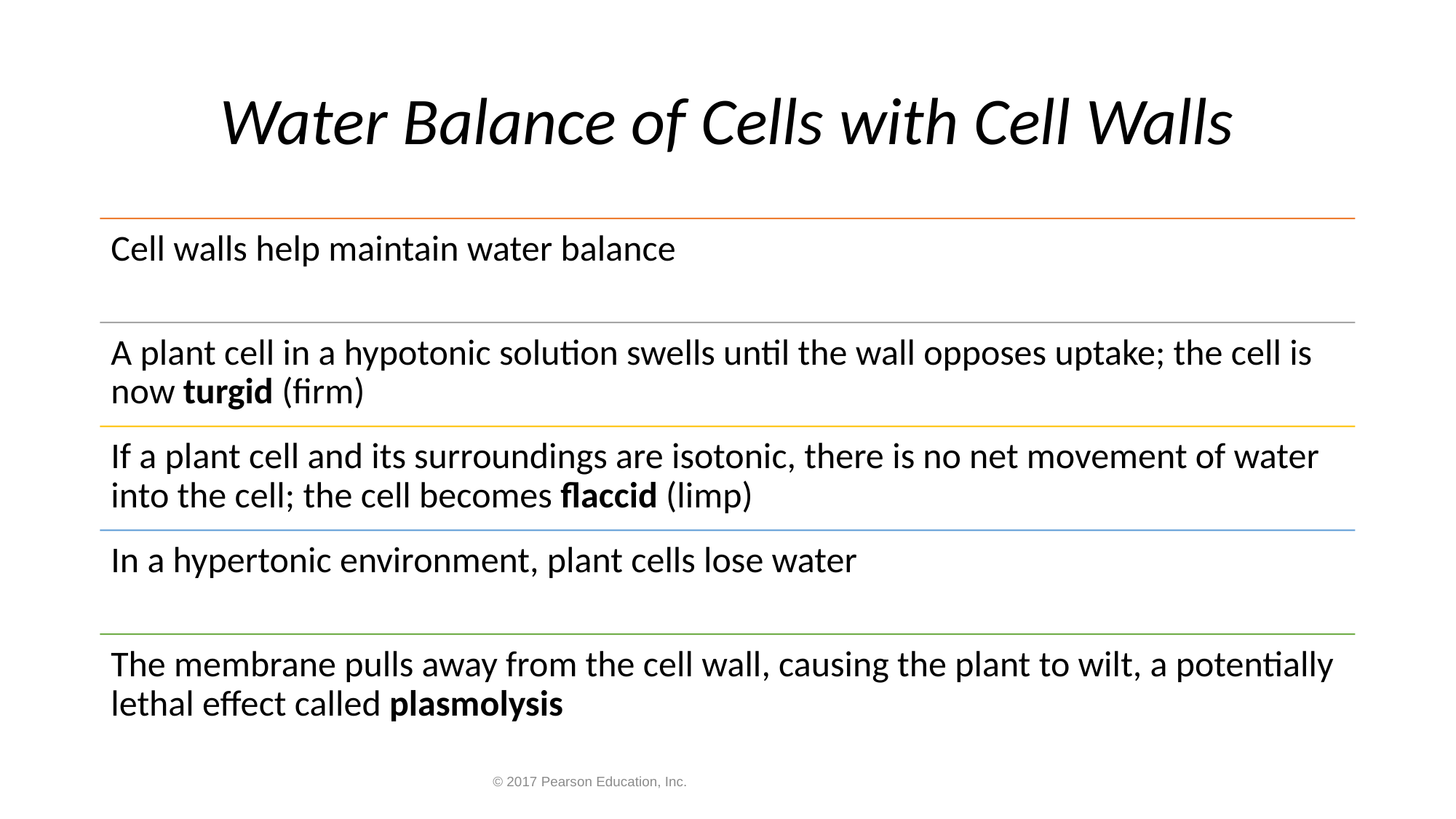

# Water Balance of Cells with Cell Walls
Cell walls help maintain water balance
A plant cell in a hypotonic solution swells until the wall opposes uptake; the cell is now turgid (firm)
If a plant cell and its surroundings are isotonic, there is no net movement of water into the cell; the cell becomes flaccid (limp)
In a hypertonic environment, plant cells lose water
The membrane pulls away from the cell wall, causing the plant to wilt, a potentially lethal effect called plasmolysis
© 2017 Pearson Education, Inc.